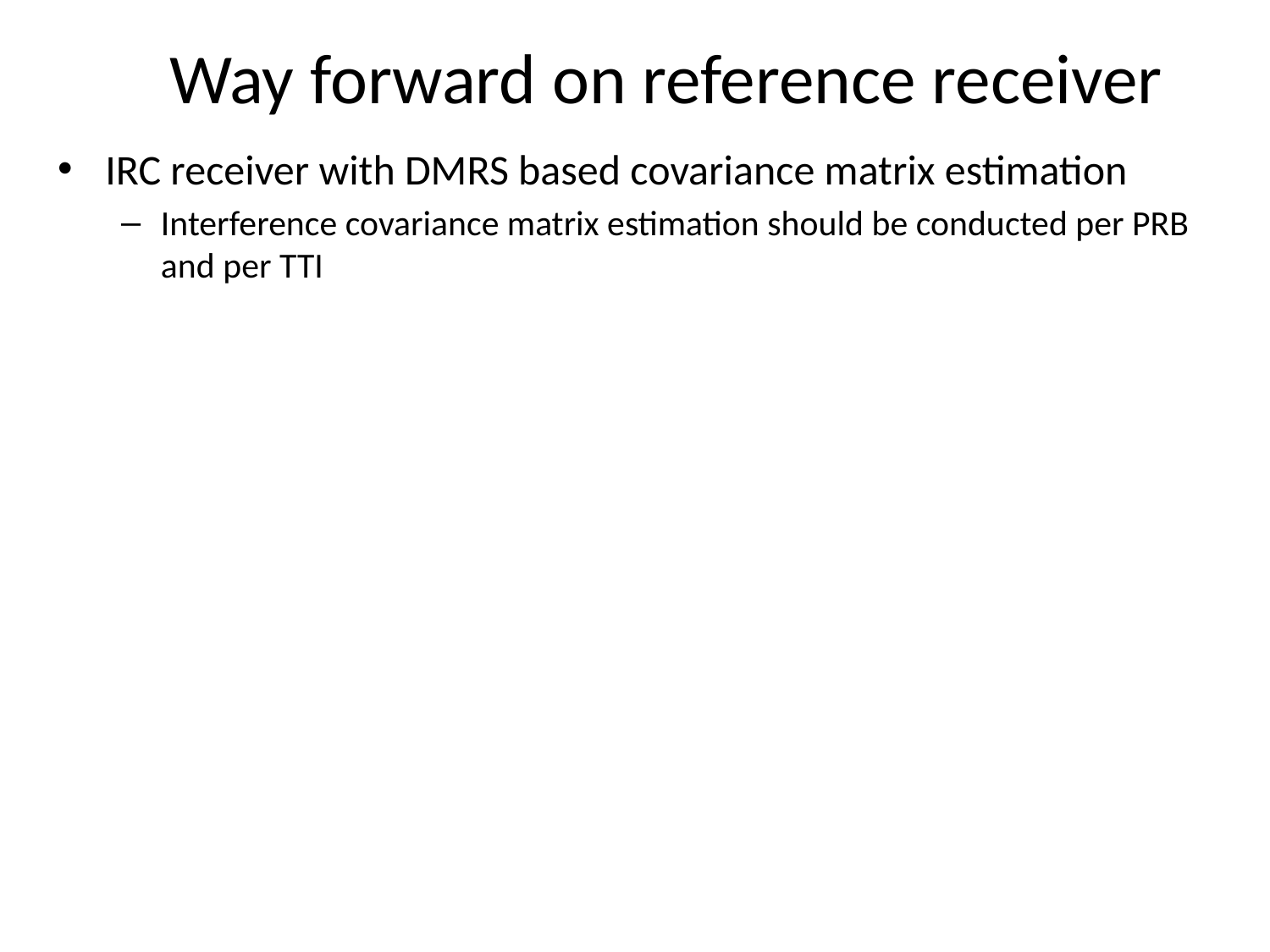

# Way forward on reference receiver
IRC receiver with DMRS based covariance matrix estimation
Interference covariance matrix estimation should be conducted per PRB and per TTI